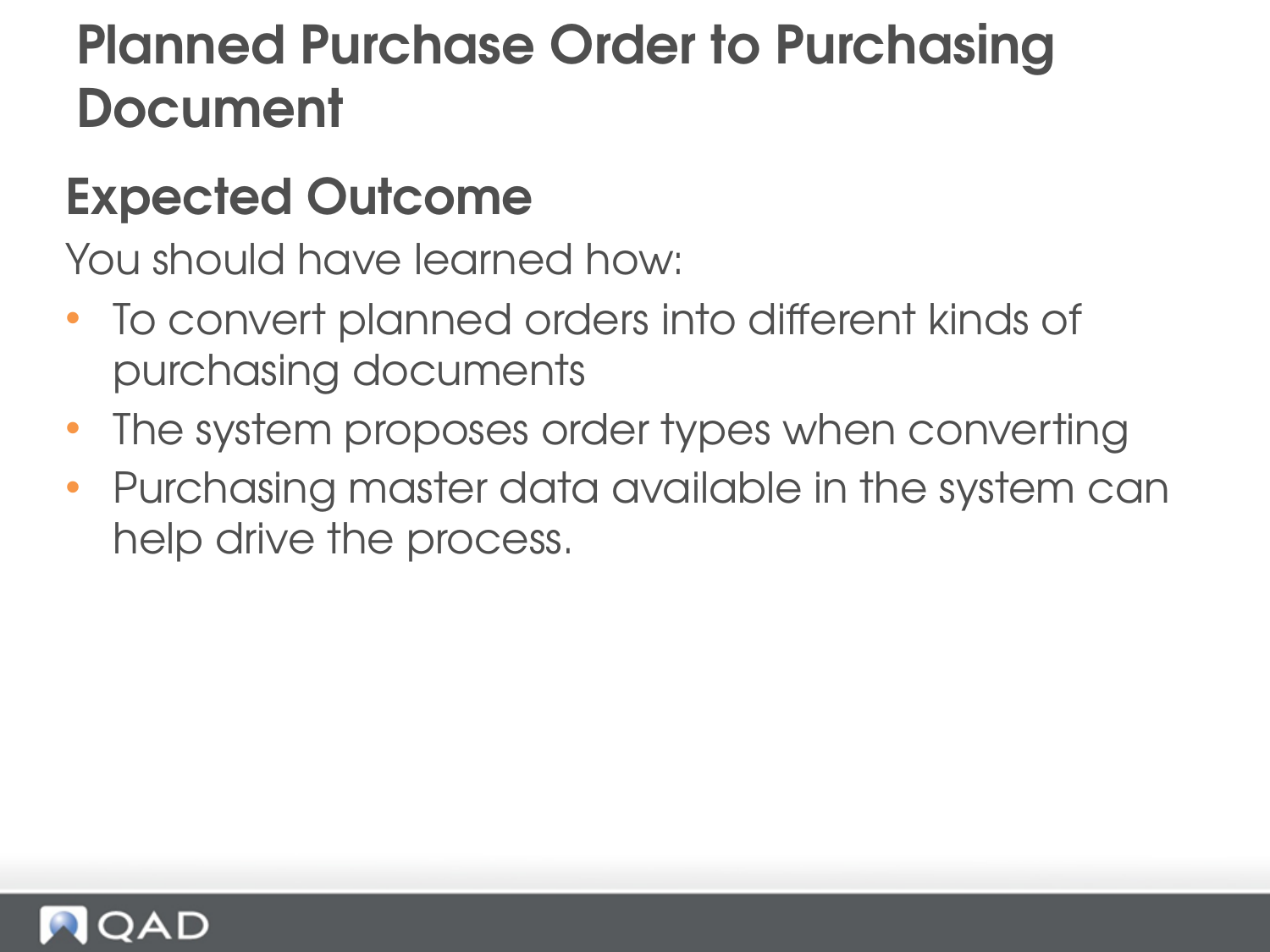

# Planned Purchase Order to Purchasing Document
Expected Outcome
You should have learned how:
To convert planned orders into different kinds of purchasing documents
The system proposes order types when converting
Purchasing master data available in the system can help drive the process.